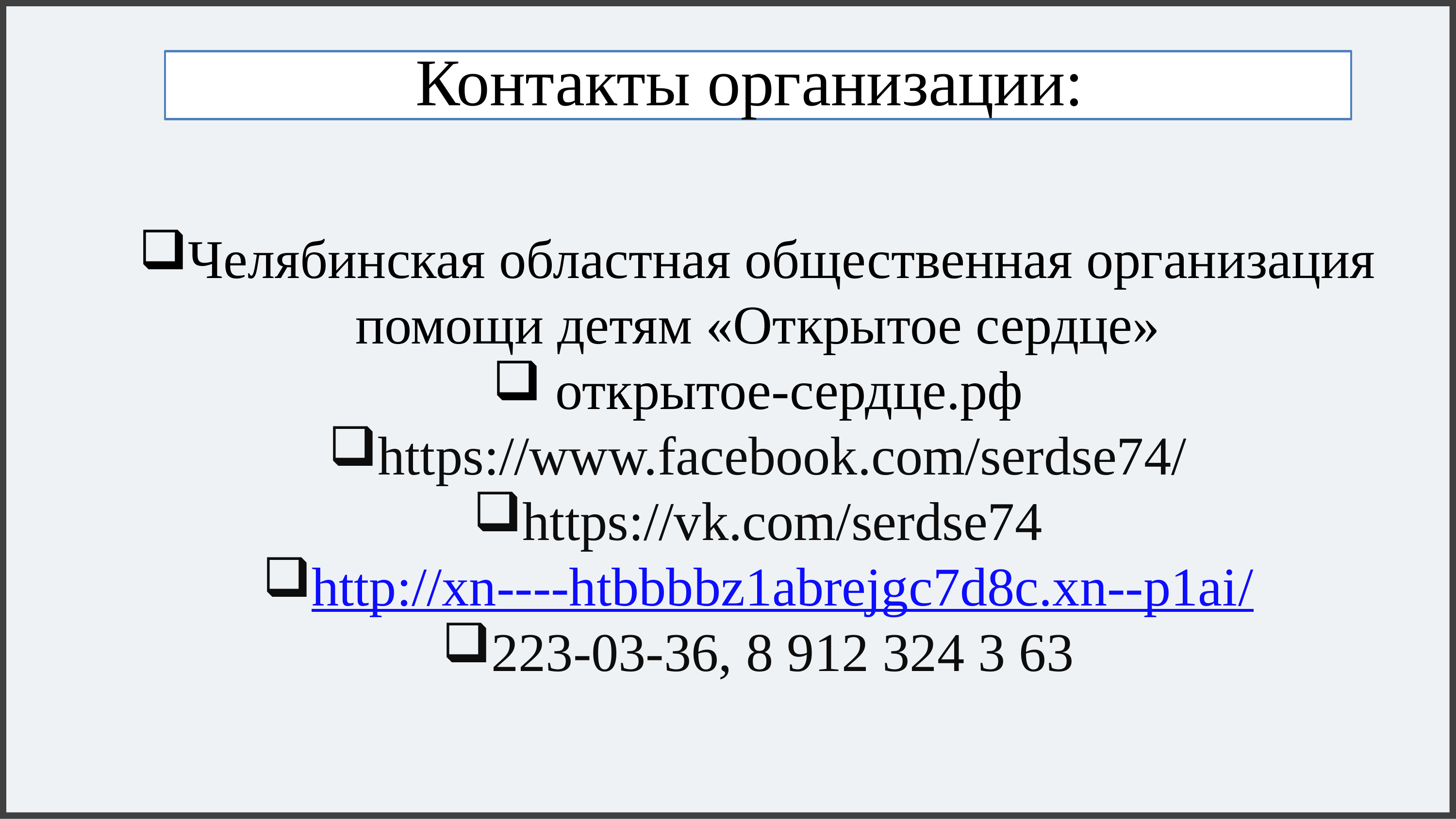

Контакты организации:
Челябинская областная общественная организация помощи детям «Открытое сердце»
 открытое-сердце.рф
https://www.facebook.com/serdse74/
https://vk.com/serdse74
http://xn----htbbbbz1abrejgc7d8c.xn--p1ai/
223-03-36, 8 912 324 3 63